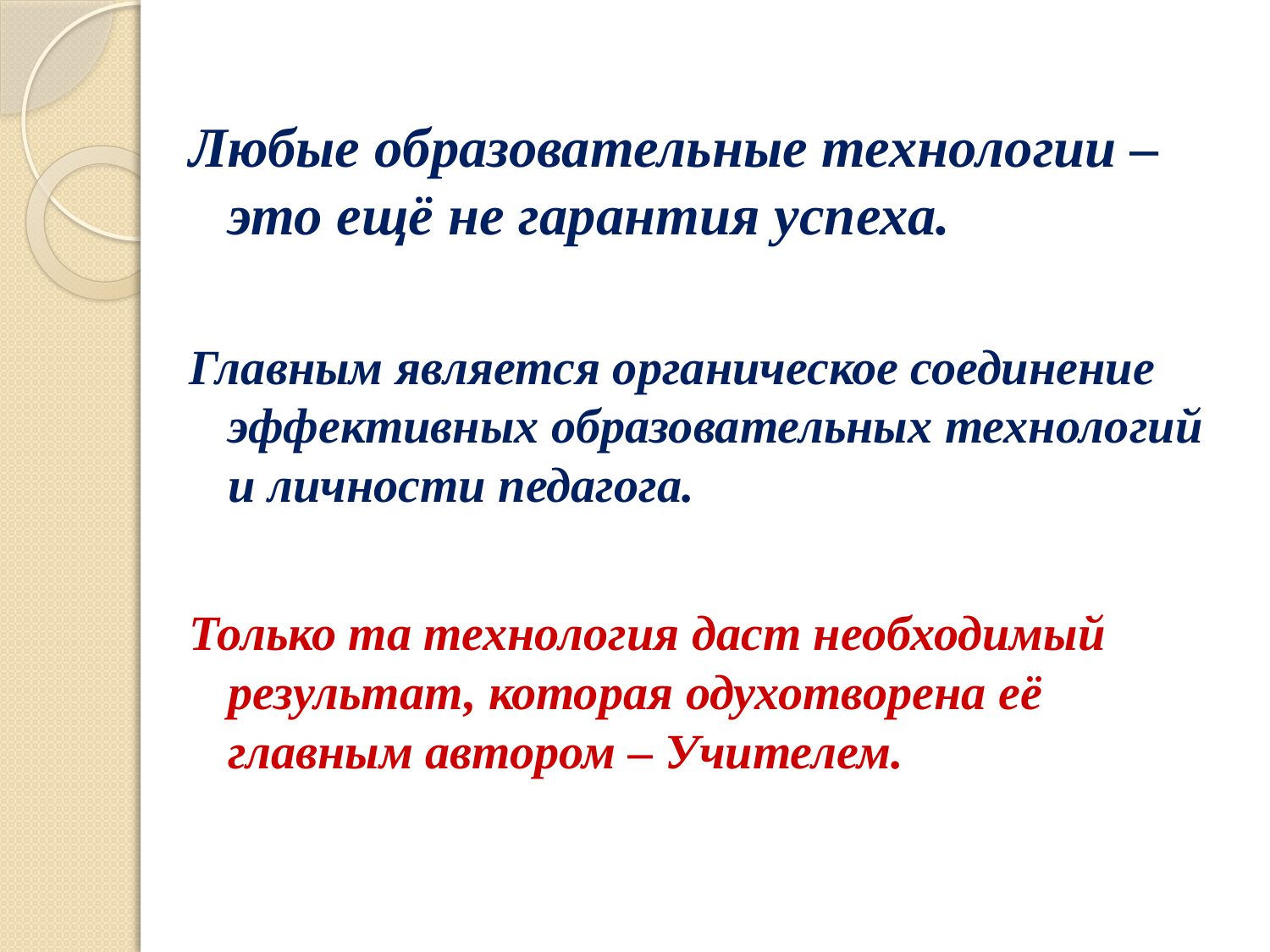

Любые образовательные технологии –  это ещё не гарантия успеха.

Главным является органическое соединение эффективных образовательных технологий и личности педагога.

Только та технология даст необходимый результат, которая одухотворена её главным автором – Учителем.